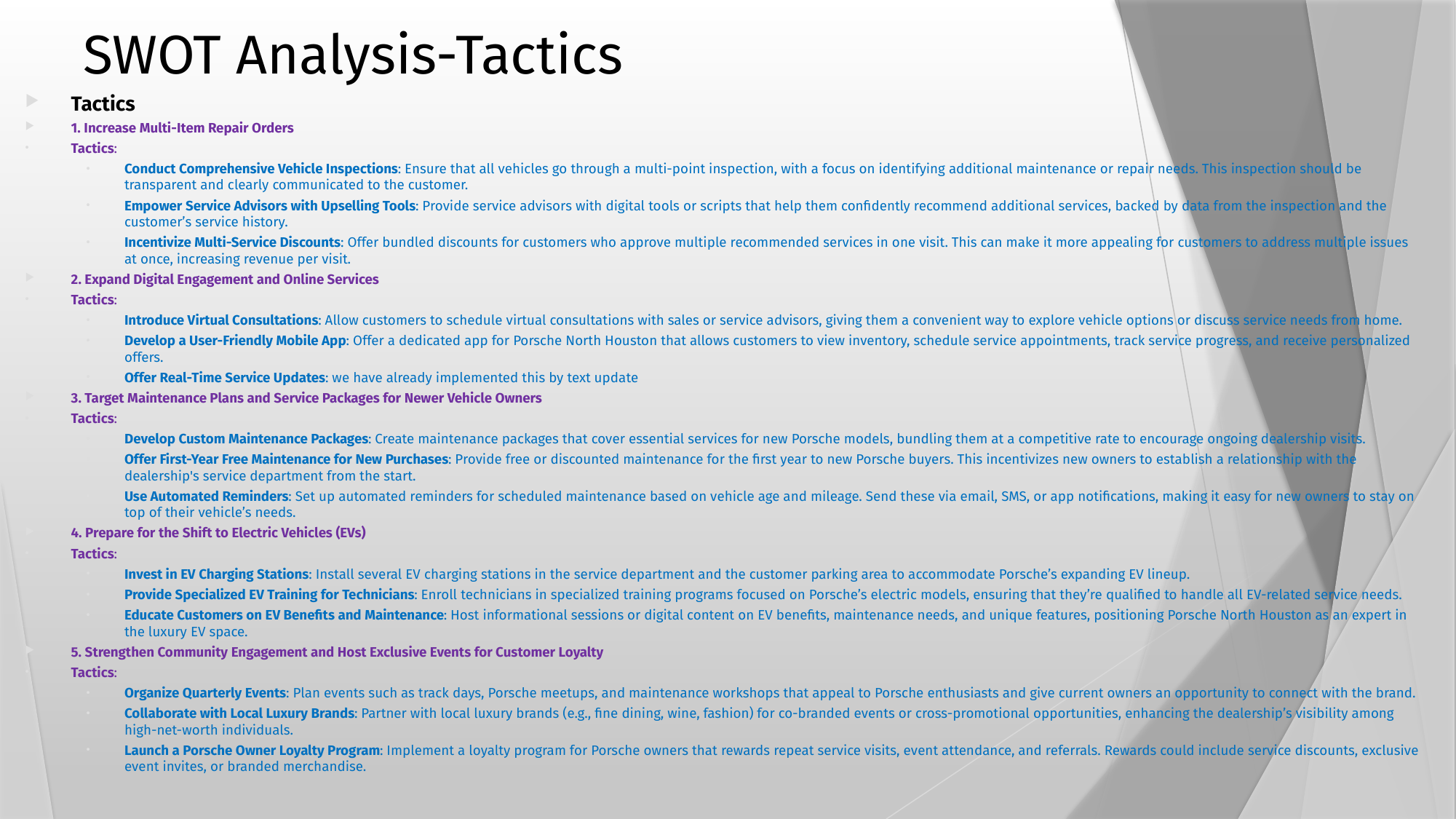

# SWOT Analysis-Tactics
Tactics
1. Increase Multi-Item Repair Orders
Tactics:
Conduct Comprehensive Vehicle Inspections: Ensure that all vehicles go through a multi-point inspection, with a focus on identifying additional maintenance or repair needs. This inspection should be transparent and clearly communicated to the customer.
Empower Service Advisors with Upselling Tools: Provide service advisors with digital tools or scripts that help them confidently recommend additional services, backed by data from the inspection and the customer’s service history.
Incentivize Multi-Service Discounts: Offer bundled discounts for customers who approve multiple recommended services in one visit. This can make it more appealing for customers to address multiple issues at once, increasing revenue per visit.
2. Expand Digital Engagement and Online Services
Tactics:
Introduce Virtual Consultations: Allow customers to schedule virtual consultations with sales or service advisors, giving them a convenient way to explore vehicle options or discuss service needs from home.
Develop a User-Friendly Mobile App: Offer a dedicated app for Porsche North Houston that allows customers to view inventory, schedule service appointments, track service progress, and receive personalized offers.
Offer Real-Time Service Updates: we have already implemented this by text update
3. Target Maintenance Plans and Service Packages for Newer Vehicle Owners
Tactics:
Develop Custom Maintenance Packages: Create maintenance packages that cover essential services for new Porsche models, bundling them at a competitive rate to encourage ongoing dealership visits.
Offer First-Year Free Maintenance for New Purchases: Provide free or discounted maintenance for the first year to new Porsche buyers. This incentivizes new owners to establish a relationship with the dealership's service department from the start.
Use Automated Reminders: Set up automated reminders for scheduled maintenance based on vehicle age and mileage. Send these via email, SMS, or app notifications, making it easy for new owners to stay on top of their vehicle’s needs.
4. Prepare for the Shift to Electric Vehicles (EVs)
Tactics:
Invest in EV Charging Stations: Install several EV charging stations in the service department and the customer parking area to accommodate Porsche’s expanding EV lineup.
Provide Specialized EV Training for Technicians: Enroll technicians in specialized training programs focused on Porsche’s electric models, ensuring that they’re qualified to handle all EV-related service needs.
Educate Customers on EV Benefits and Maintenance: Host informational sessions or digital content on EV benefits, maintenance needs, and unique features, positioning Porsche North Houston as an expert in the luxury EV space.
5. Strengthen Community Engagement and Host Exclusive Events for Customer Loyalty
Tactics:
Organize Quarterly Events: Plan events such as track days, Porsche meetups, and maintenance workshops that appeal to Porsche enthusiasts and give current owners an opportunity to connect with the brand.
Collaborate with Local Luxury Brands: Partner with local luxury brands (e.g., fine dining, wine, fashion) for co-branded events or cross-promotional opportunities, enhancing the dealership’s visibility among high-net-worth individuals.
Launch a Porsche Owner Loyalty Program: Implement a loyalty program for Porsche owners that rewards repeat service visits, event attendance, and referrals. Rewards could include service discounts, exclusive event invites, or branded merchandise.